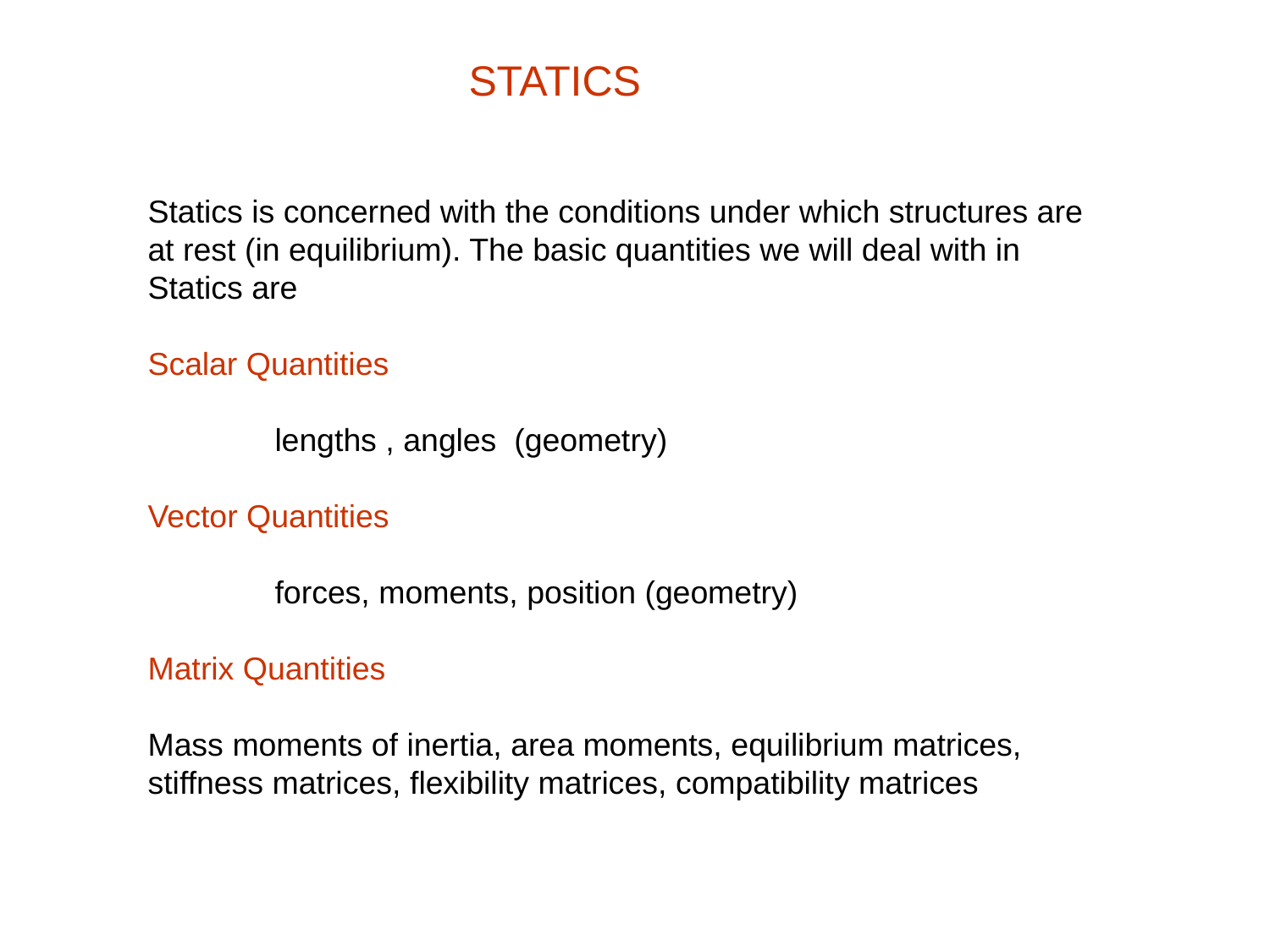

STATICS
Statics is concerned with the conditions under which structures are at rest (in equilibrium). The basic quantities we will deal with in Statics are

Scalar Quantities

	lengths , angles  (geometry)

Vector Quantities

	forces, moments, position (geometry)

Matrix Quantities

Mass moments of inertia, area moments, equilibrium matrices, stiffness matrices, flexibility matrices, compatibility matrices